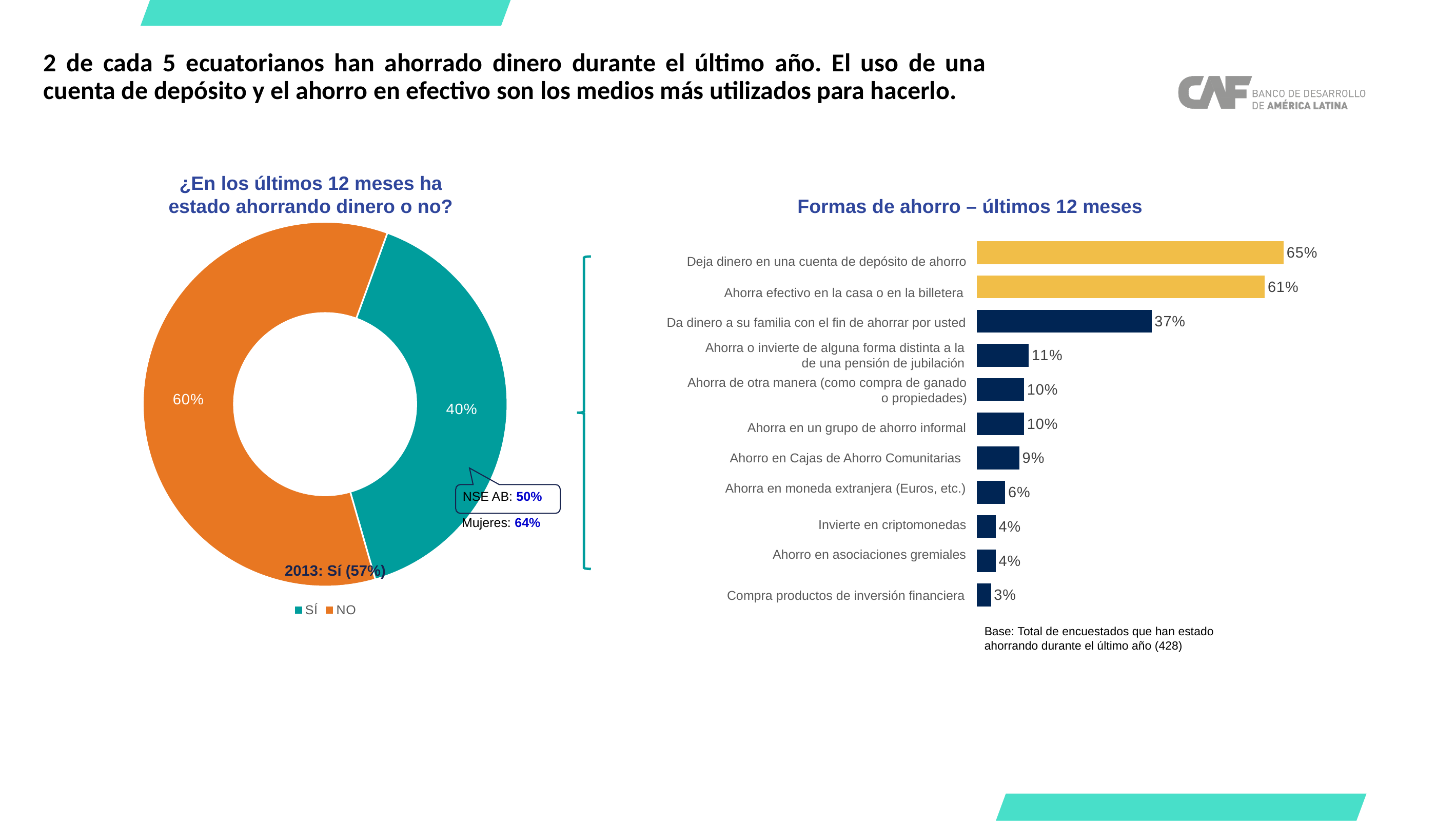

2 de cada 5 ecuatorianos han ahorrado dinero durante el último año. El uso de una cuenta de depósito y el ahorro en efectivo son los medios más utilizados para hacerlo.

¿En los últimos 12 meses ha
estado ahorrando dinero o no?
Formas de ahorro – últimos 12 meses

### Chart

| Category | Columna1 |
|---|---|
| SÍ | 40.0 |
| NO | 60.0 |

### Chart

| Category | Serie 1 |
|---|---|
| Deja dinero en una cuenta de depósito de ahorro | 65.0 |
| Ahorra efectivo en la casa o en la billetera | 61.0 |
| Da dinero a su familia con el fin de ahorrar por usted | 37.0 |
| Ahorra o invierte de alguna forma distinta a la
de una pensión de jubilación | 11.0 |
| Ahorra de otra manera (como compra de ganado
o propiedades) | 10.0 |
| Ahorro en Cajas de Ahorro Comunitarias | 10.0 |
| Ahorra en un grupo de ahorro informal | 9.0 |
| Ahorra en moneda extranjera (Euros, etc.) | 6.0 |
| Invierte en criptomonedas | 4.0 |
| Ahorro en asociaciones gremiales | 4.0 |
| Compra productos de inversión financiera | 3.0 |
Deja dinero en una cuenta de depósito de ahorro

Ahorra efectivo en la casa o en la billetera
Da dinero a su familia con el fin de ahorrar por usted
Ahorra o invierte de alguna forma distinta a la
de una pensión de jubilación
Ahorra de otra manera (como compra de ganado
o propiedades)
Ahorra en un grupo de ahorro informal
Ahorro en Cajas de Ahorro Comunitarias
Ahorra en moneda extranjera (Euros, etc.)
NSE AB: 50%

Mujeres: 64%
Invierte en criptomonedas
Ahorro en asociaciones gremiales
2013: Sí (57%)
Compra productos de inversión financiera
Base: Total de encuestados que han estado
ahorrando durante el último año (428)